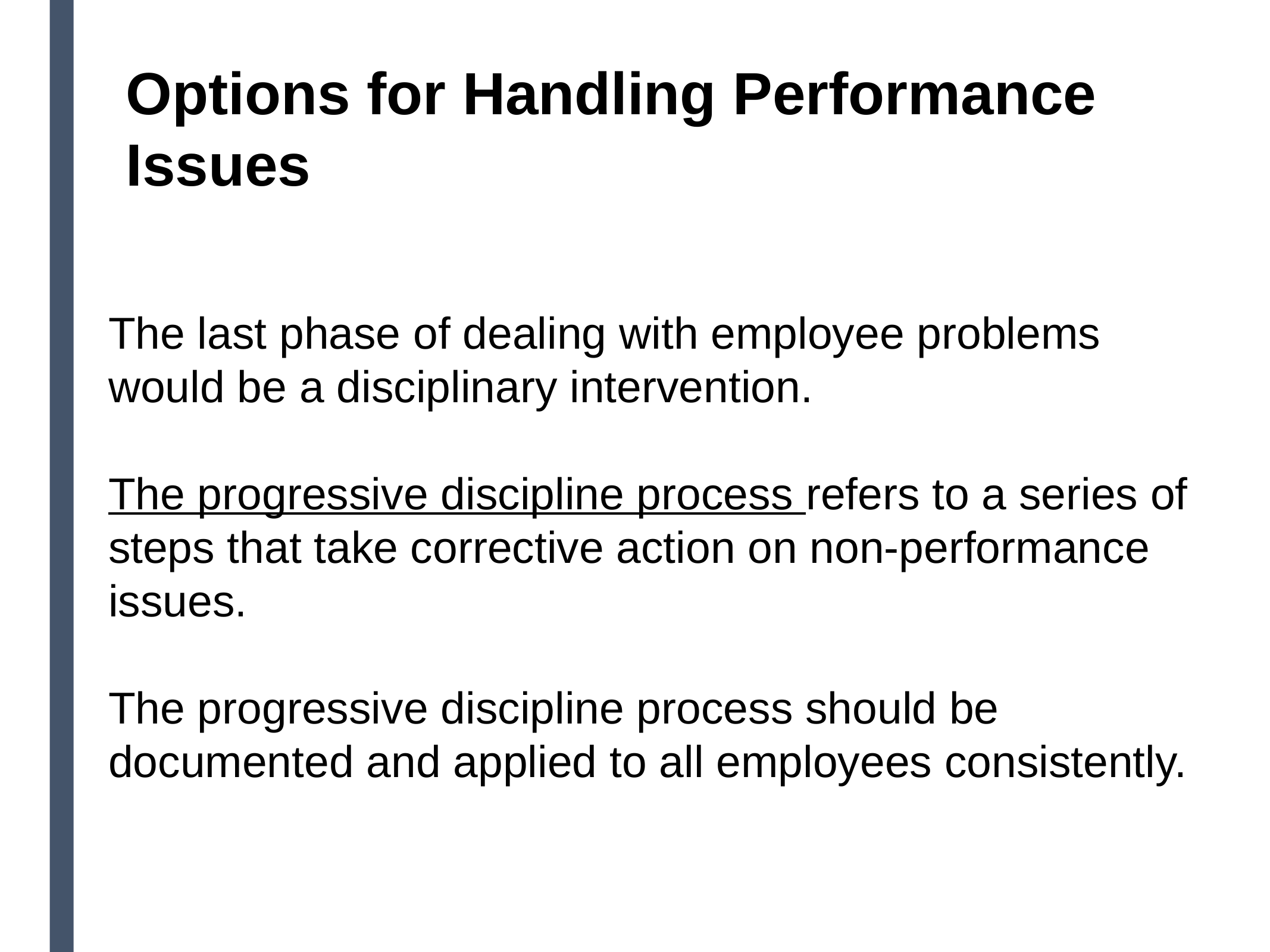

# Options for Handling Performance Issues

The last phase of dealing with employee problems would be a disciplinary intervention.

The progressive discipline process refers to a series of steps that take corrective action on non-performance issues.

The progressive discipline process should be documented and applied to all employees consistently.